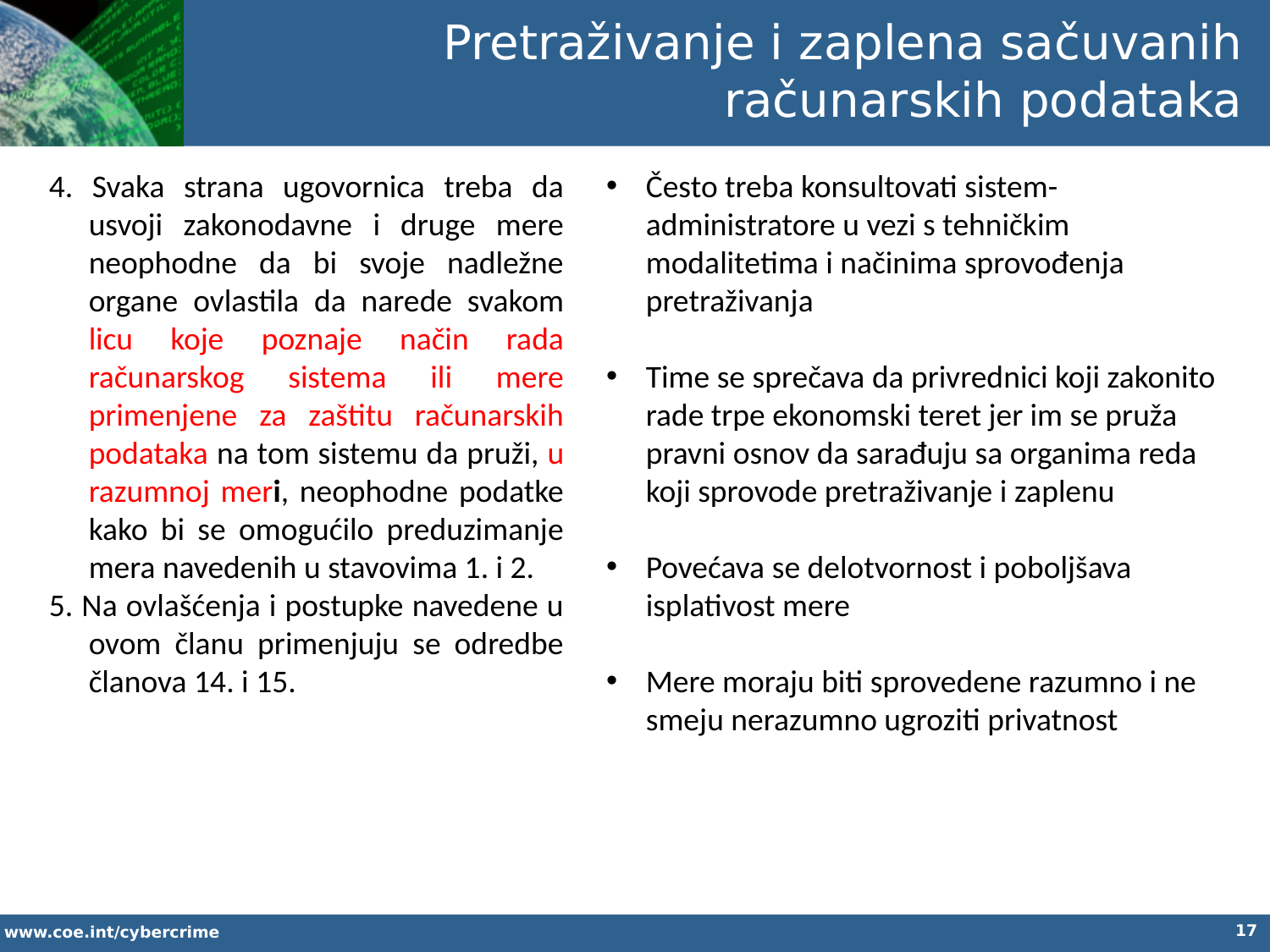

Pretraživanje i zaplena sačuvanih računarskih podataka
4. Svaka strana ugovornica treba da usvoji zakonodavne i druge mere neophodne da bi svoje nadležne organe ovlastila da narede svakom licu koje poznaje način rada računarskog sistema ili mere primenjene za zaštitu računarskih podataka na tom sistemu da pruži, u razumnoj meri, neophodne podatke kako bi se omogućilo preduzimanje mera navedenih u stavovima 1. i 2.
5. Na ovlašćenja i postupke navedene u ovom članu primenjuju se odredbe članova 14. i 15.
Često treba konsultovati sistem-administratore u vezi s tehničkim modalitetima i načinima sprovođenja pretraživanja

Time se sprečava da privrednici koji zakonito rade trpe ekonomski teret jer im se pruža pravni osnov da sarađuju sa organima reda koji sprovode pretraživanje i zaplenu

Povećava se delotvornost i poboljšava isplativost mere

Mere moraju biti sprovedene razumno i ne smeju nerazumno ugroziti privatnost